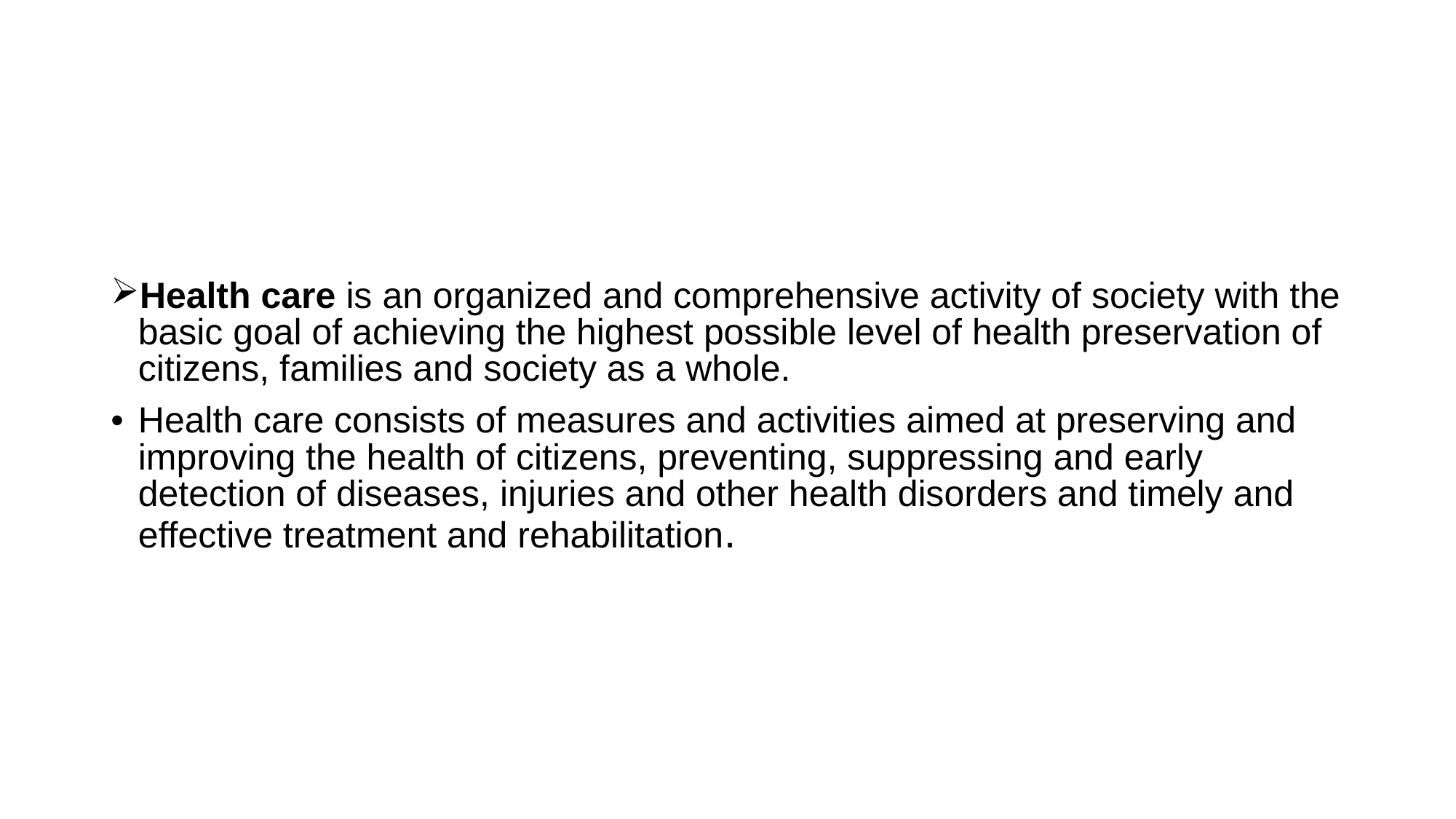

#

Health care is an organized and comprehensive activity of society with the basic goal of achieving the highest possible level of health preservation of citizens, families and society as a whole.
Health care consists of measures and activities aimed at preserving and improving the health of citizens, preventing, suppressing and early detection of diseases, injuries and other health disorders and timely and effective treatment and rehabilitation.